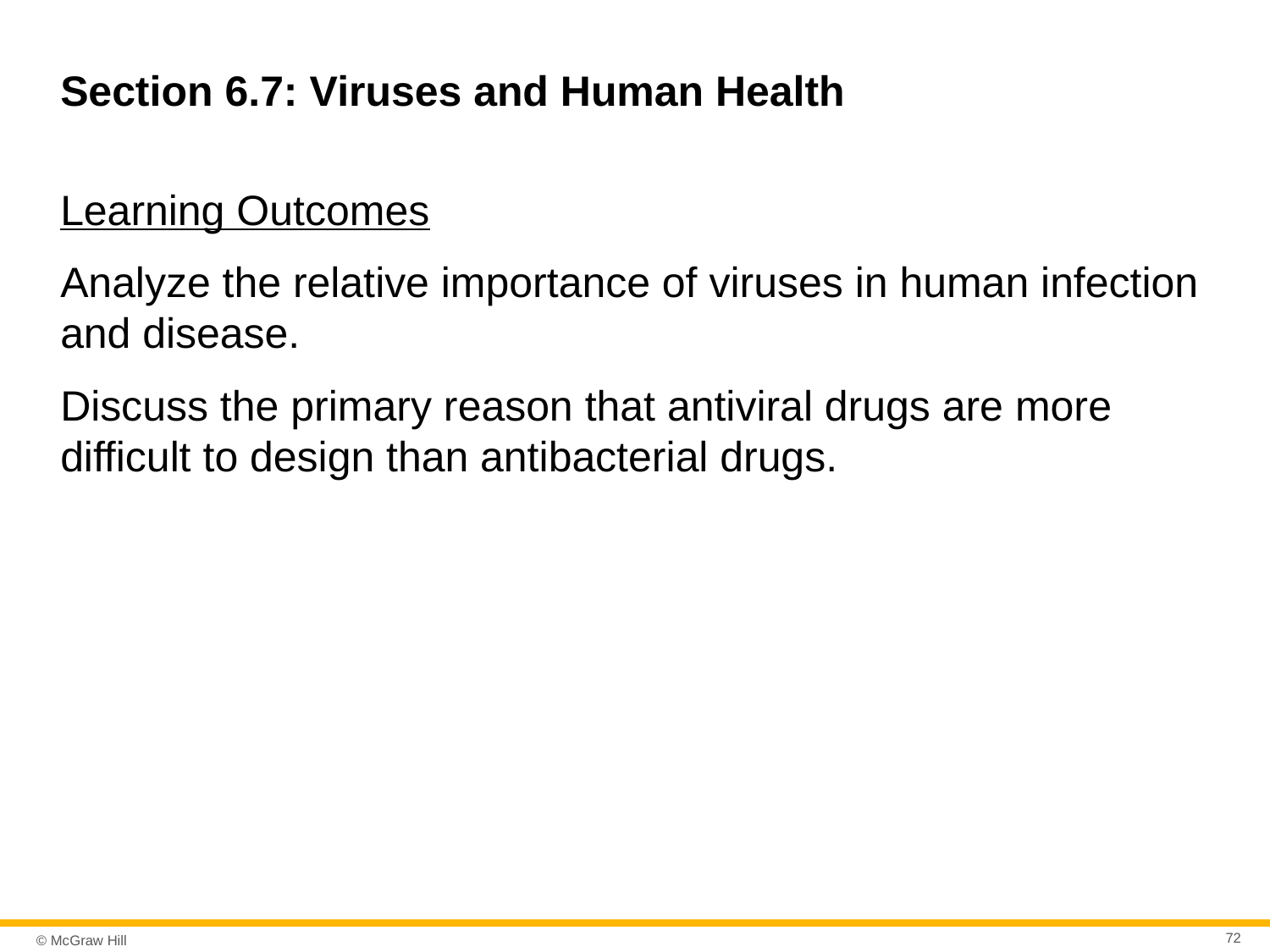

# Section 6.7: Viruses and Human Health
Learning Outcomes
Analyze the relative importance of viruses in human infection and disease.
Discuss the primary reason that antiviral drugs are more difficult to design than antibacterial drugs.